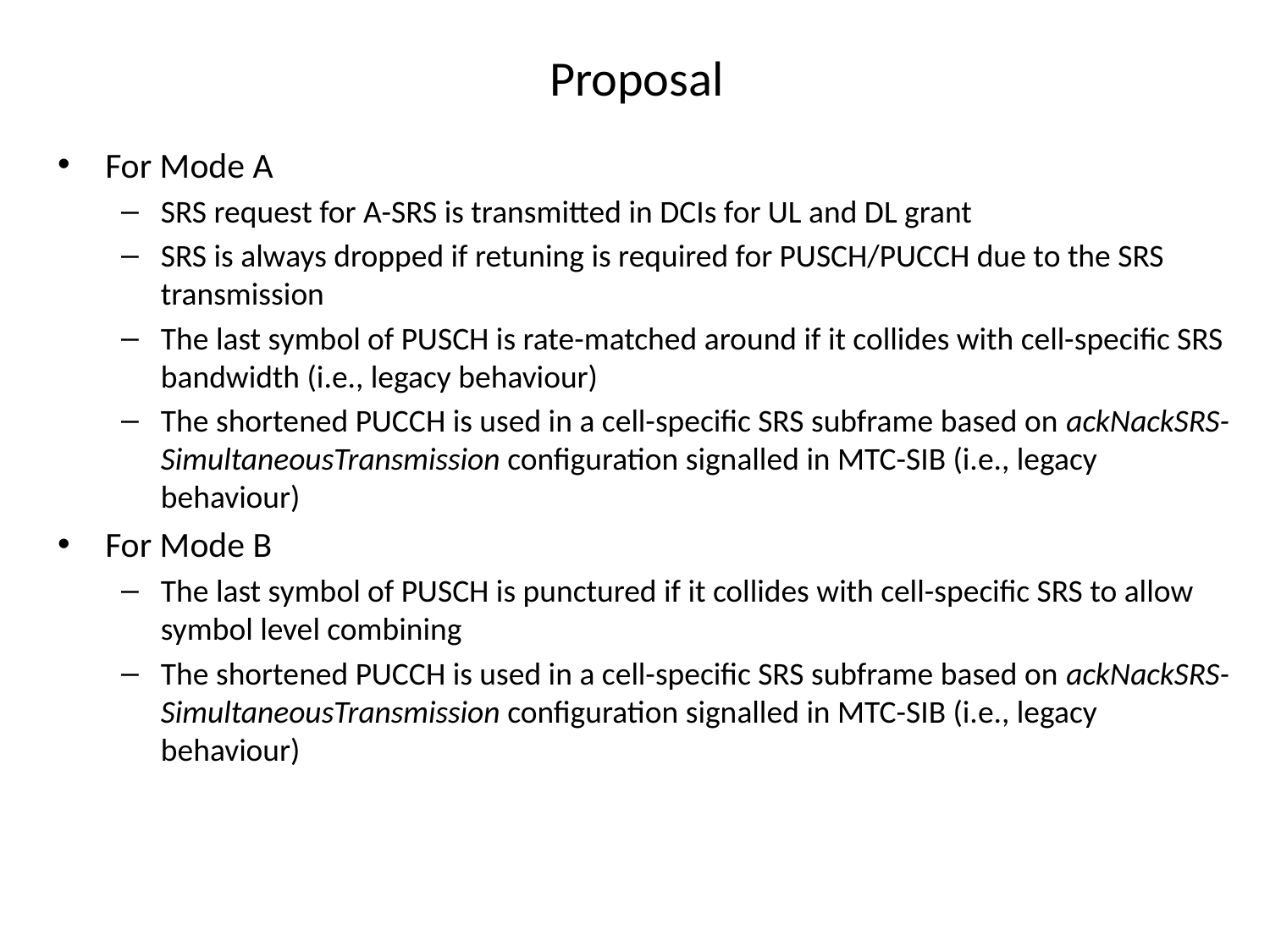

# Proposal
For Mode A
SRS request for A-SRS is transmitted in DCIs for UL and DL grant
SRS is always dropped if retuning is required for PUSCH/PUCCH due to the SRS transmission
The last symbol of PUSCH is rate-matched around if it collides with cell-specific SRS bandwidth (i.e., legacy behaviour)
The shortened PUCCH is used in a cell-specific SRS subframe based on ackNackSRS-SimultaneousTransmission configuration signalled in MTC-SIB (i.e., legacy behaviour)
For Mode B
The last symbol of PUSCH is punctured if it collides with cell-specific SRS to allow symbol level combining
The shortened PUCCH is used in a cell-specific SRS subframe based on ackNackSRS-SimultaneousTransmission configuration signalled in MTC-SIB (i.e., legacy behaviour)